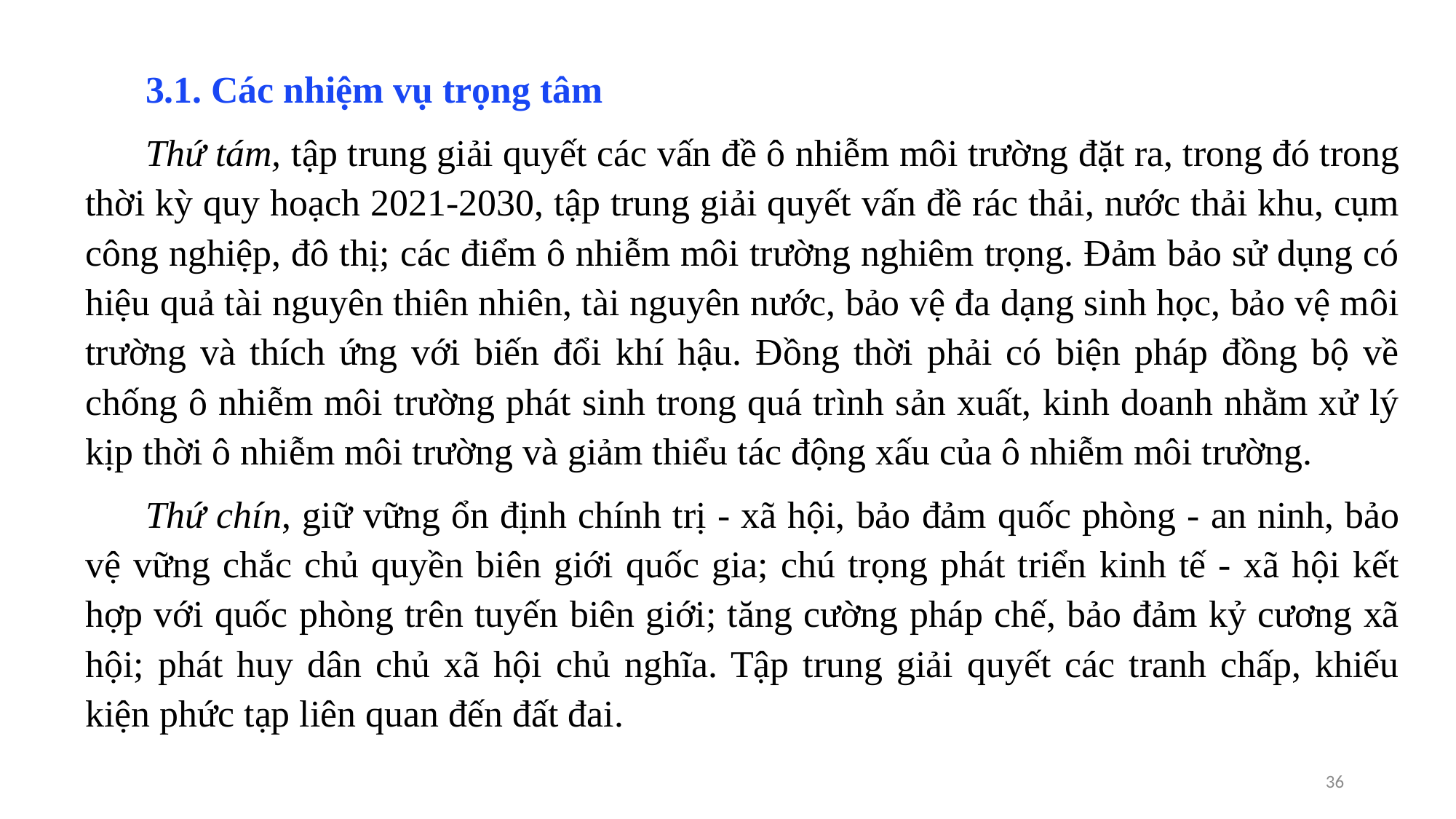

3.1. Các nhiệm vụ trọng tâm
Thứ tám, tập trung giải quyết các vấn đề ô nhiễm môi trường đặt ra, trong đó trong thời kỳ quy hoạch 2021-2030, tập trung giải quyết vấn đề rác thải, nước thải khu, cụm công nghiệp, đô thị; các điểm ô nhiễm môi trường nghiêm trọng. Đảm bảo sử dụng có hiệu quả tài nguyên thiên nhiên, tài nguyên nước, bảo vệ đa dạng sinh học, bảo vệ môi trường và thích ứng với biến đổi khí hậu. Đồng thời phải có biện pháp đồng bộ về chống ô nhiễm môi trường phát sinh trong quá trình sản xuất, kinh doanh nhằm xử lý kịp thời ô nhiễm môi trường và giảm thiểu tác động xấu của ô nhiễm môi trường.
Thứ chín, giữ vững ổn định chính trị - xã hội, bảo đảm quốc phòng - an ninh, bảo vệ vững chắc chủ quyền biên giới quốc gia; chú trọng phát triển kinh tế - xã hội kết hợp với quốc phòng trên tuyến biên giới; tăng cường pháp chế, bảo đảm kỷ cương xã hội; phát huy dân chủ xã hội chủ nghĩa. Tập trung giải quyết các tranh chấp, khiếu kiện phức tạp liên quan đến đất đai.
36